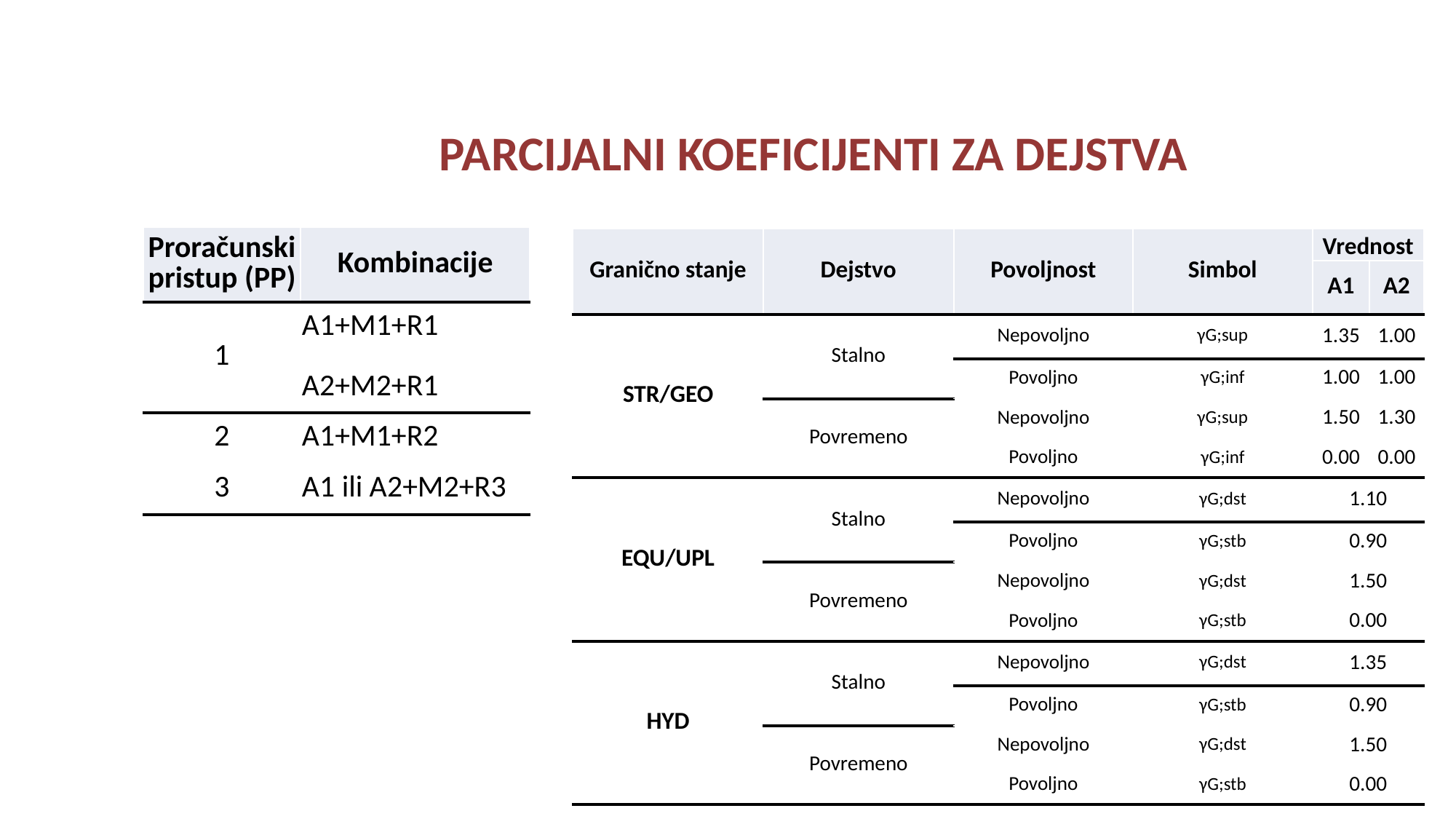

PARCIJALNI KOEFICIJENTI ZA DEJSTVA
| Proračunski pristup (PP) | Kombinacije |
| --- | --- |
| 1 | A1+M1+R1 A2+M2+R1 |
| 2 | A1+M1+R2 |
| 3 | A1 ili A2+M2+R3 |
| Granično stanje | Dejstvo | Povoljnost | Simbol | Vrednost |  |
| --- | --- | --- | --- | --- | --- |
|  |  |  |  | A1 | A2 |
| STR/GEO | Stalno | Nepovoljno | γG;sup | 1.35 | 1.00 |
|  |  | Povoljno | γG;inf | 1.00 | 1.00 |
|  | Povremeno | Nepovoljno | γG;sup | 1.50 | 1.30 |
|  |  | Povoljno | γG;inf | 0.00 | 0.00 |
| EQU/UPL | Stalno | Nepovoljno | γG;dst | 1.10 |  |
|  |  | Povoljno | γG;stb | 0.90 |  |
|  | Povremeno | Nepovoljno | γG;dst | 1.50 |  |
|  |  | Povoljno | γG;stb | 0.00 |  |
| HYD | Stalno | Nepovoljno | γG;dst | 1.35 |  |
|  |  | Povoljno | γG;stb | 0.90 |  |
|  | Povremeno | Nepovoljno | γG;dst | 1.50 |  |
|  |  | Povoljno | γG;stb | 0.00 |  |